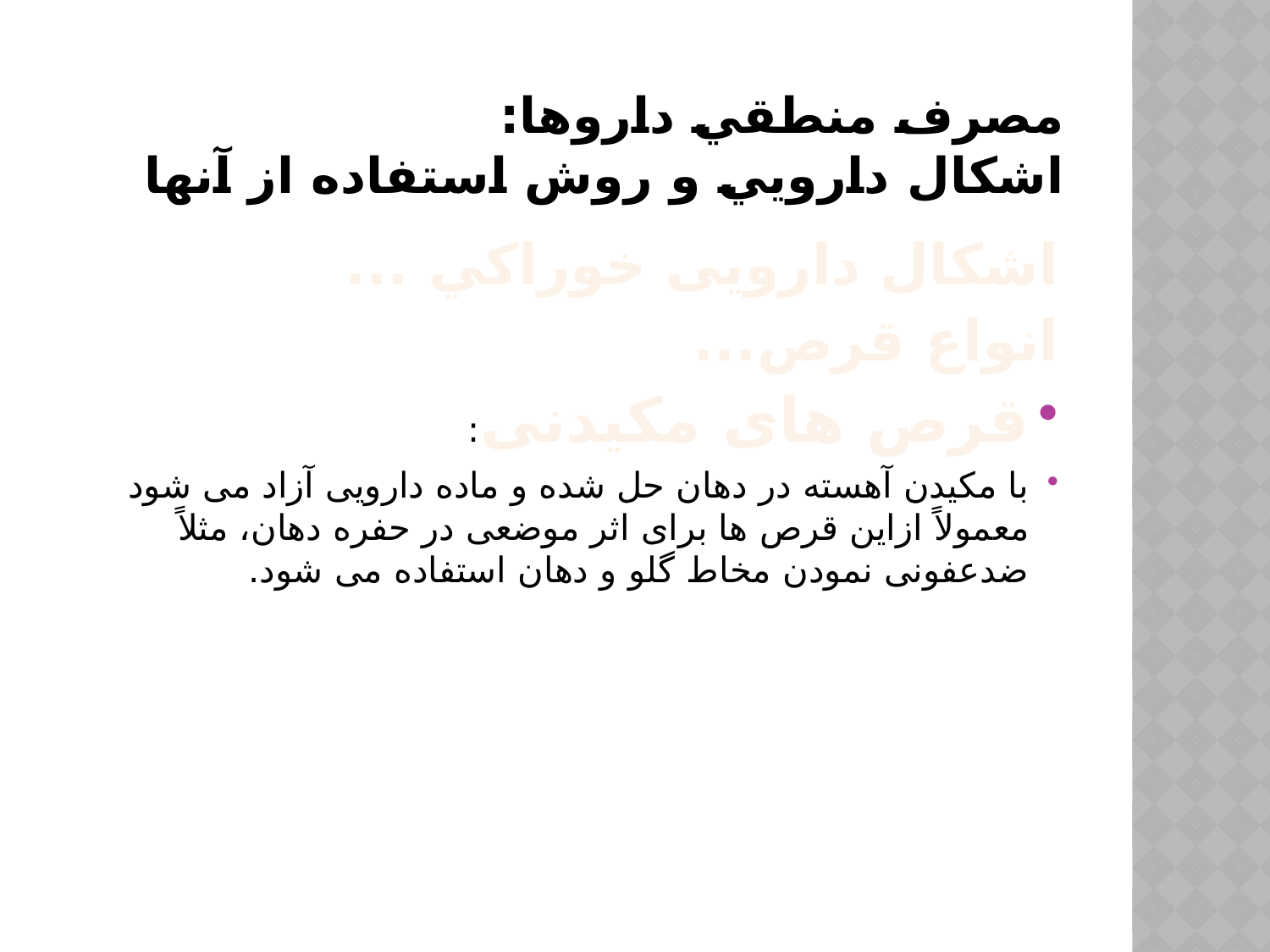

# مصرف منطقي داروها: اشكال دارويي و روش استفاده از آنها
اشکال دارویی خوراكي ...
انواع قرص...
قرص های مکیدنی:
با مکیدن آهسته در دهان حل شده و ماده دارویی آزاد می شود معمولاً ازاین قرص ها برای اثر موضعی در حفره دهان، مثلاً ضدعفونی نمودن مخاط گلو و دهان استفاده می شود.